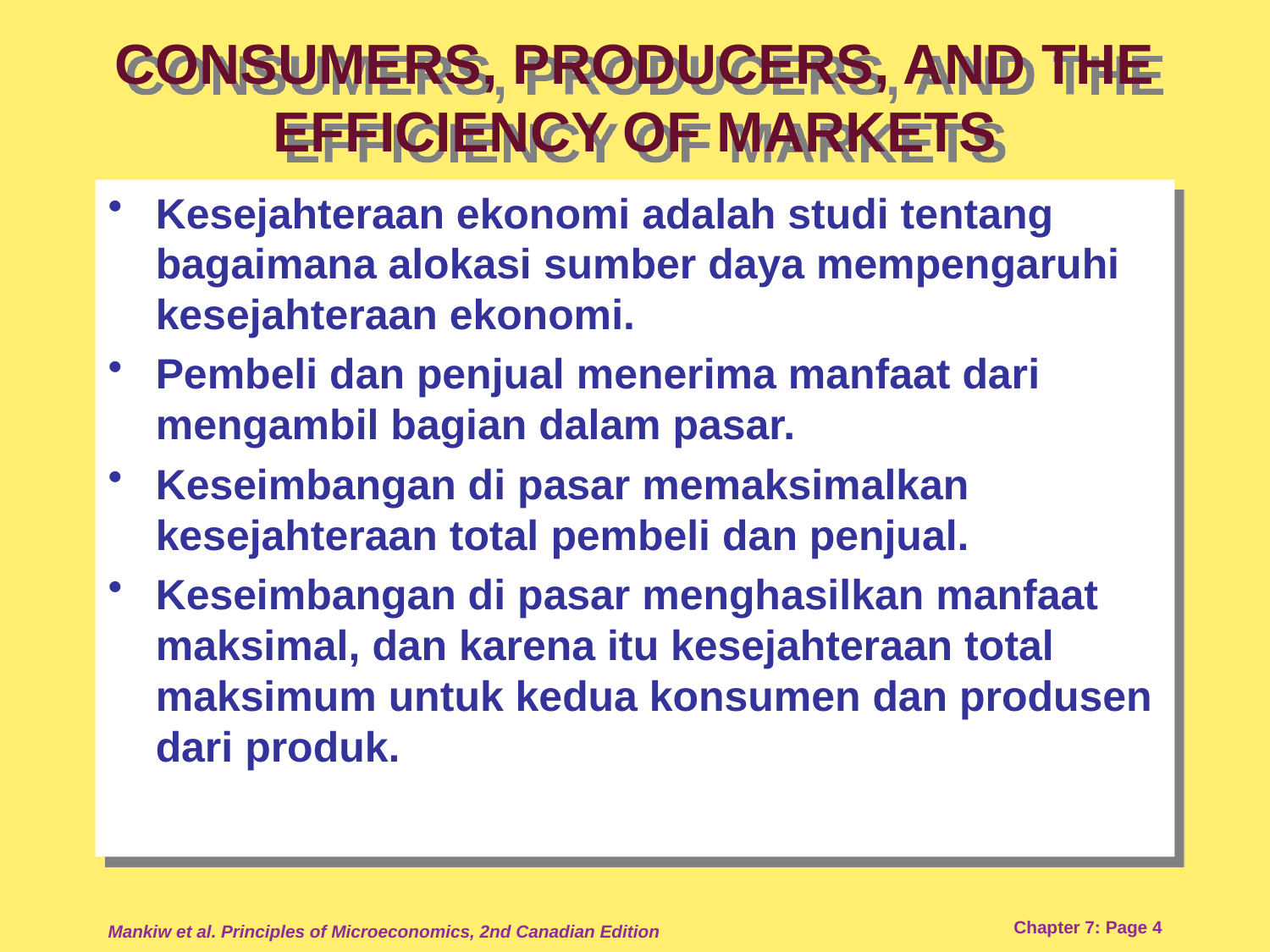

# CONSUMERS, PRODUCERS, AND THE EFFICIENCY OF MARKETS
Kesejahteraan ekonomi adalah studi tentang bagaimana alokasi sumber daya mempengaruhi kesejahteraan ekonomi.
Pembeli dan penjual menerima manfaat dari mengambil bagian dalam pasar.
Keseimbangan di pasar memaksimalkan kesejahteraan total pembeli dan penjual.
Keseimbangan di pasar menghasilkan manfaat maksimal, dan karena itu kesejahteraan total maksimum untuk kedua konsumen dan produsen dari produk.

Mankiw et al. Principles of Microeconomics, 2nd Canadian Edition
Chapter 7: Page 4